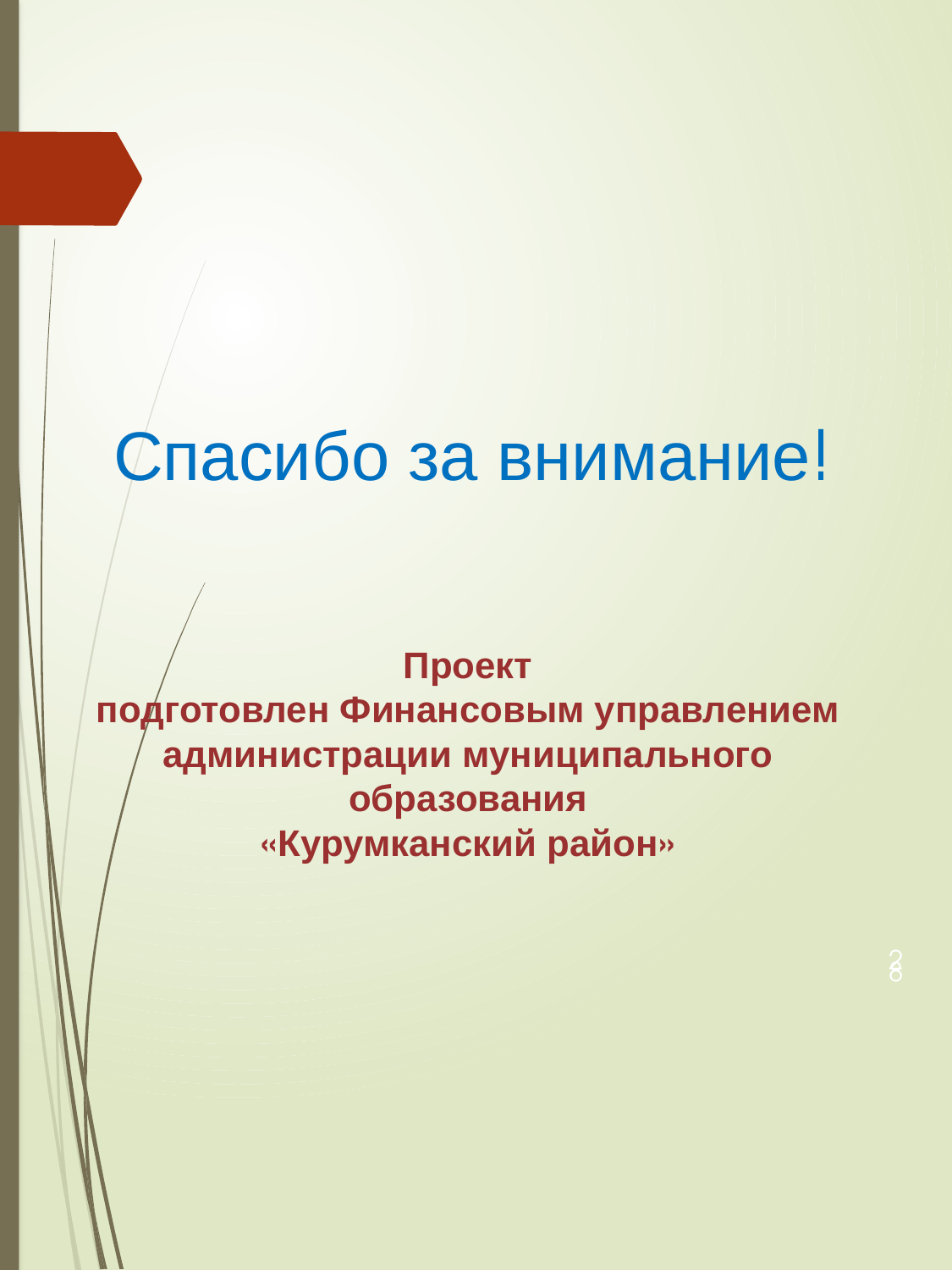

# Спасибо за внимание!
Проект
подготовлен Финансовым управлением администрации муниципального образования
«Курумканский район»

28